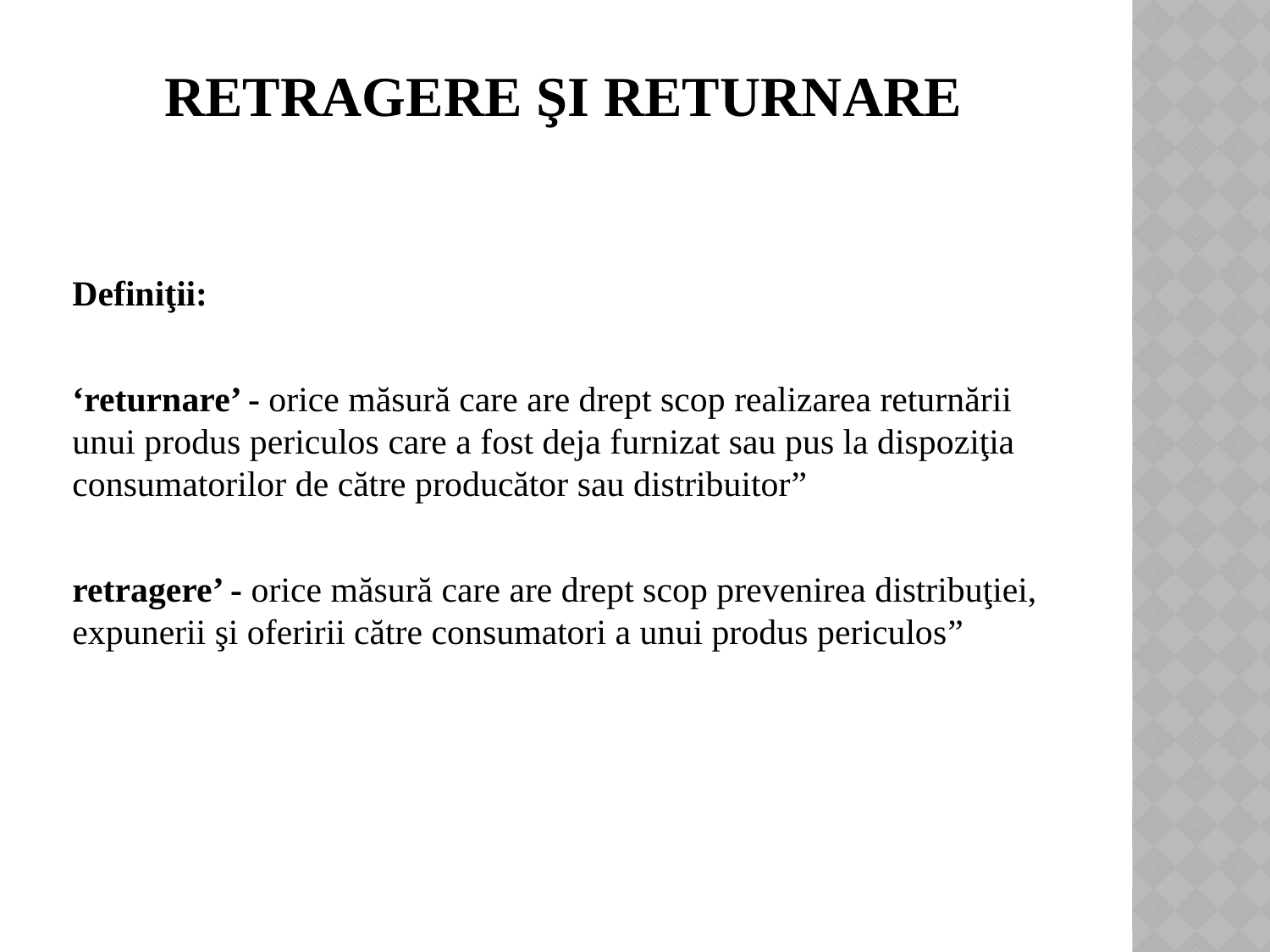

# Retragere şi Returnare
Definiţii:

‘returnare’ - orice măsură care are drept scop realizarea returnării unui produs periculos care a fost deja furnizat sau pus la dispoziţia consumatorilor de către producător sau distribuitor”

retragere’ - orice măsură care are drept scop prevenirea distribuţiei, expunerii şi oferirii către consumatori a unui produs periculos”